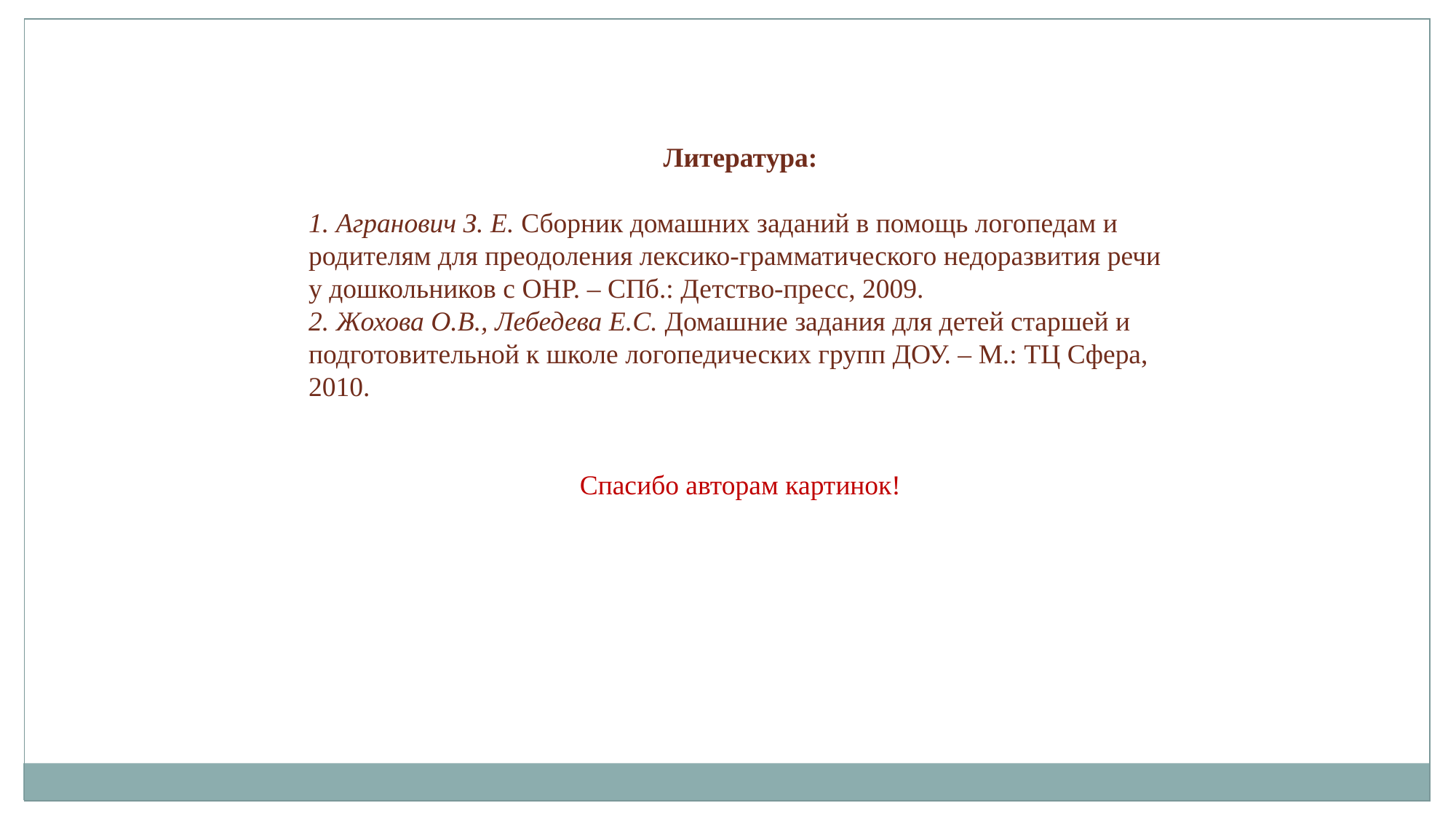

Литература:

1. Агранович З. Е. Сборник домашних заданий в помощь логопедам и родителям для преодоления лексико-грамматического недоразвития речи у дошкольников с ОНР. – СПб.: Детство-пресс, 2009.
2. Жохова О.В., Лебедева Е.С. Домашние задания для детей старшей и подготовительной к школе логопедических групп ДОУ. – М.: ТЦ Сфера, 2010.

Спасибо авторам картинок!